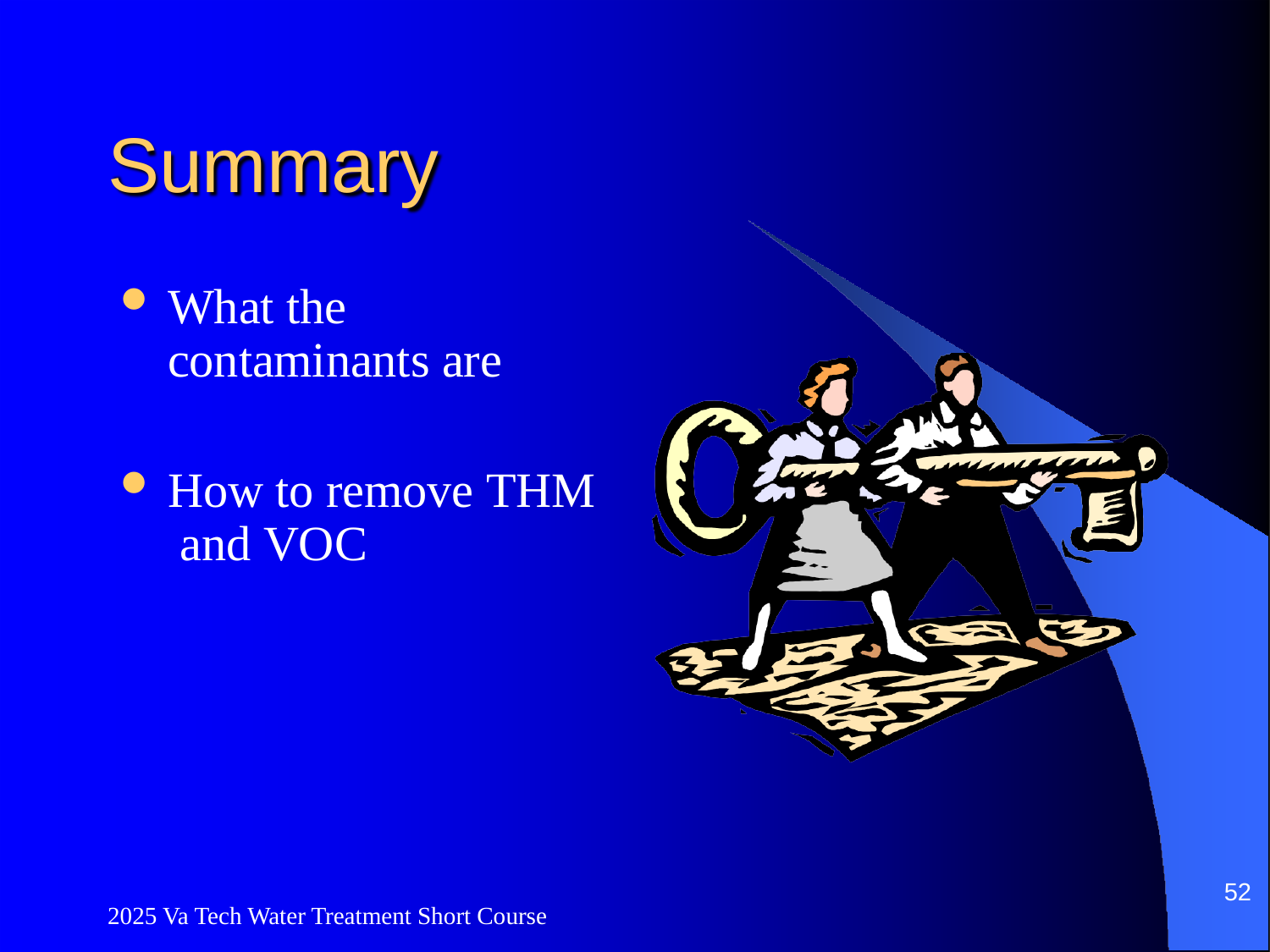

# Summary
What the  contaminants are

How to remove THM  and VOC

52
2025 Va Tech Water Treatment Short Course